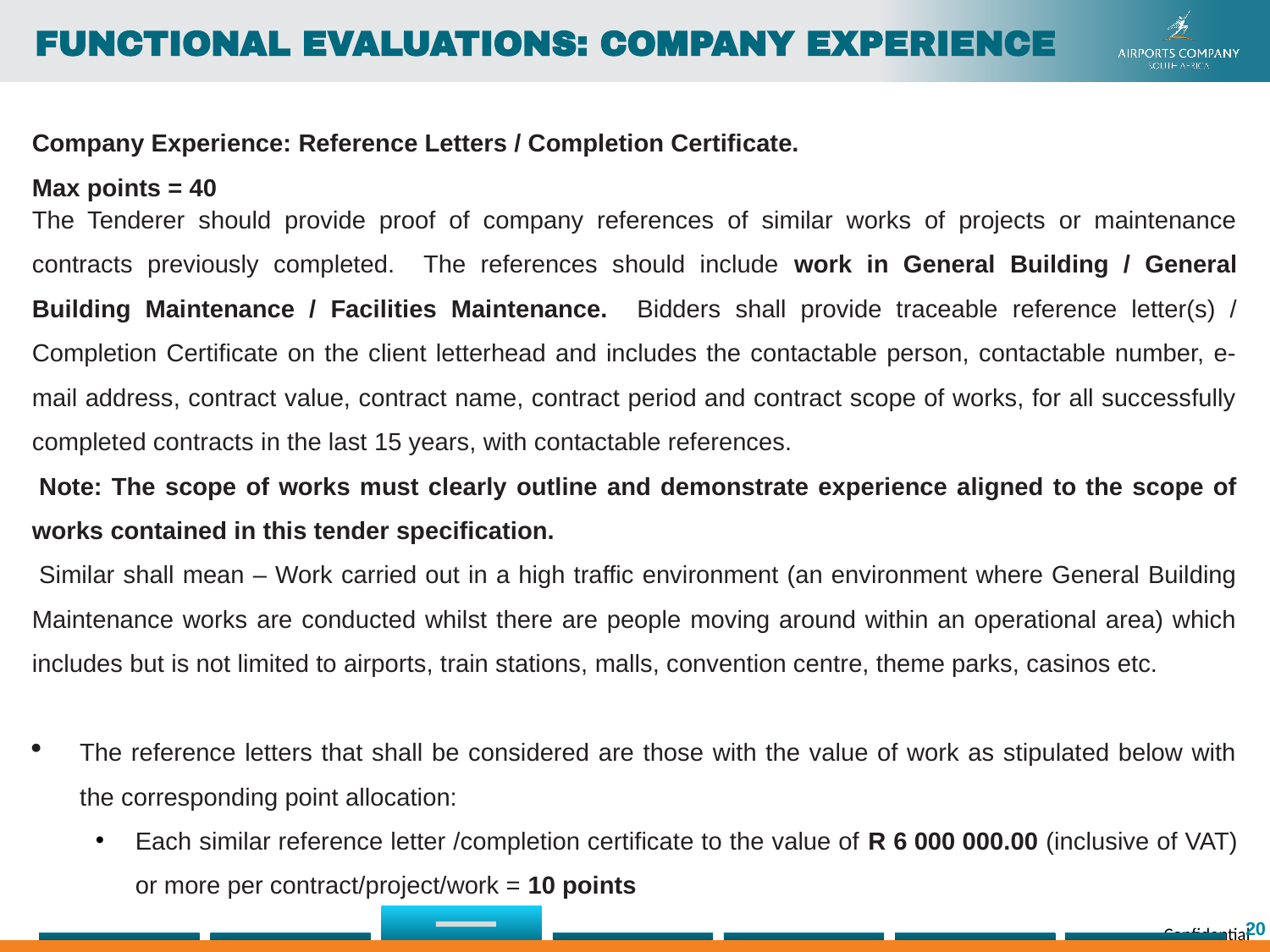

functional evaluations: company experience
Company Experience: Reference Letters / Completion Certificate.
Max points = 40
The Tenderer should provide proof of company references of similar works of projects or maintenance contracts previously completed.  The references should include work in General Building / General Building Maintenance / Facilities Maintenance.  Bidders shall provide traceable reference letter(s) / Completion Certificate on the client letterhead and includes the contactable person, contactable number, e-mail address, contract value, contract name, contract period and contract scope of works, for all successfully completed contracts in the last 15 years, with contactable references.
 Note: The scope of works must clearly outline and demonstrate experience aligned to the scope of works contained in this tender specification.
 Similar shall mean – Work carried out in a high traffic environment (an environment where General Building Maintenance works are conducted whilst there are people moving around within an operational area) which includes but is not limited to airports, train stations, malls, convention centre, theme parks, casinos etc.

The reference letters that shall be considered are those with the value of work as stipulated below with the corresponding point allocation:
Each similar reference letter /completion certificate to the value of R 6 000 000.00 (inclusive of VAT) or more per contract/project/work = 10 points
20